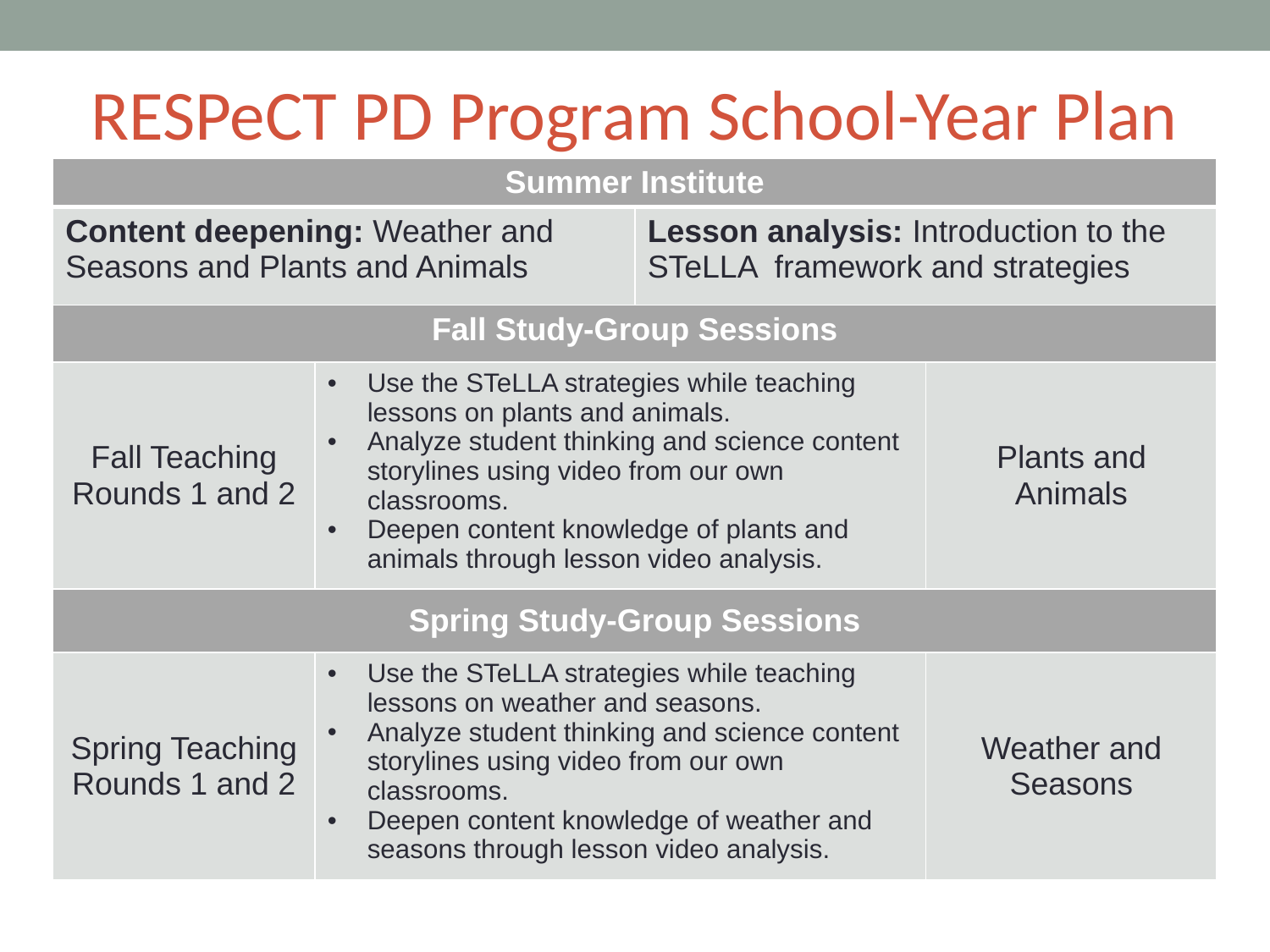

RESPeCT PD Program School-Year Plan
| Summer Institute |  |  |  |
| --- | --- | --- | --- |
| Content deepening: Weather and Seasons and Plants and Animals |  | Lesson analysis: Introduction to the STeLLA framework and strategies |  |
| Fall Study-Group Sessions |  |  |  |
| Fall Teaching Rounds 1 and 2 | Use the STeLLA strategies while teaching lessons on plants and animals. Analyze student thinking and science content storylines using video from our own classrooms. Deepen content knowledge of plants and animals through lesson video analysis. |  | Plants and Animals |
| Spring Study-Group Sessions |  |  |  |
| Spring Teaching Rounds 1 and 2 | Use the STeLLA strategies while teaching lessons on weather and seasons. Analyze student thinking and science content storylines using video from our own classrooms. Deepen content knowledge of weather and seasons through lesson video analysis. |  | Weather and Seasons |